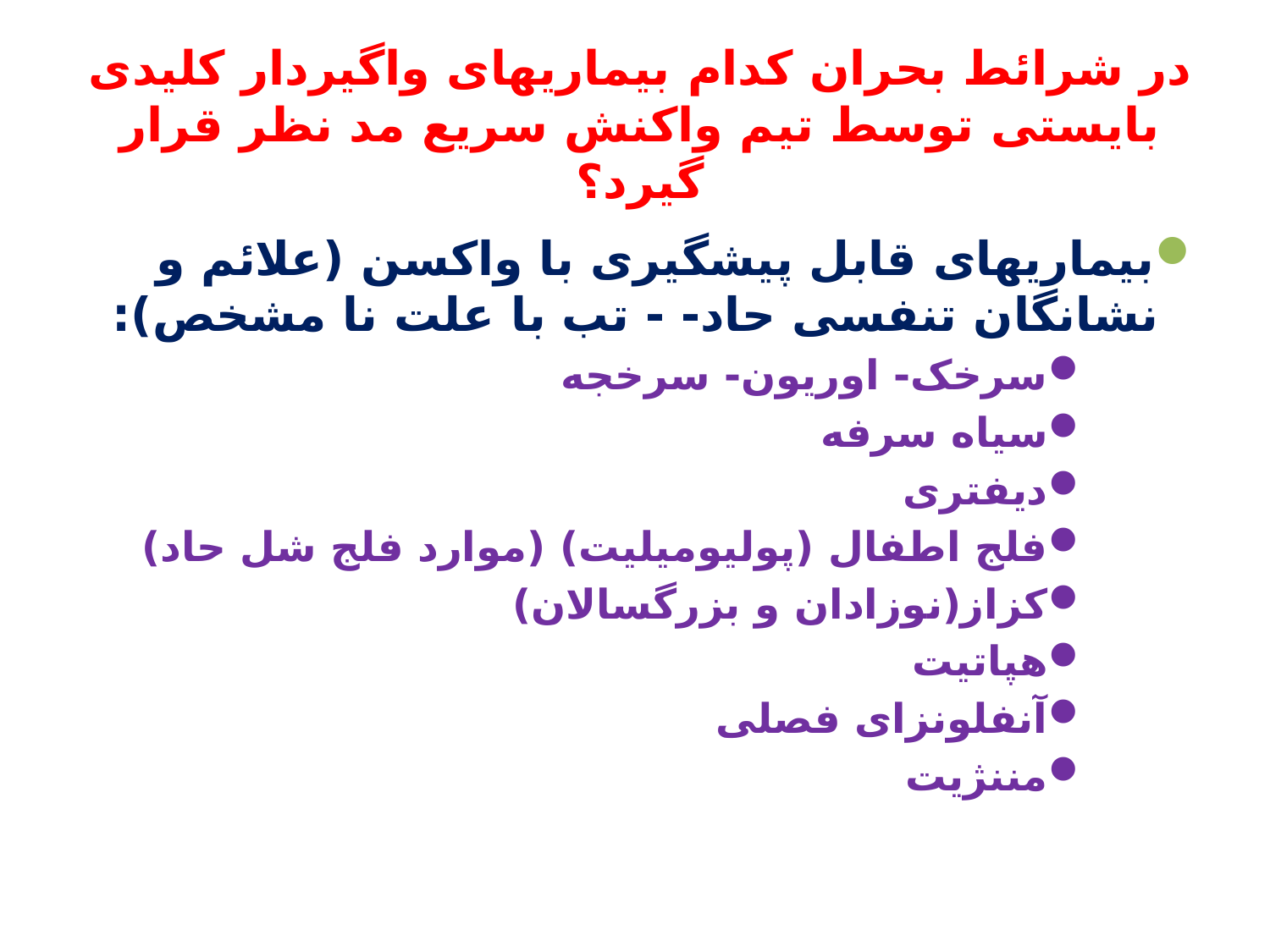

# در شرائط بحران كدام بیماریهای واگیردار کلیدی بایستی توسط تیم واکنش سریع مد نظر قرار گیرد؟
بیماریهای قابل پیشگیری با واکسن (علائم و نشانگان تنفسی حاد- - تب با علت نا مشخص):
سرخک- اوریون- سرخجه
سیاه سرفه
دیفتری
فلج اطفال (پولیومیلیت) (موارد فلج شل حاد)
کزاز(نوزادان و بزرگسالان)
هپاتیت
آنفلونزای فصلی
مننژیت